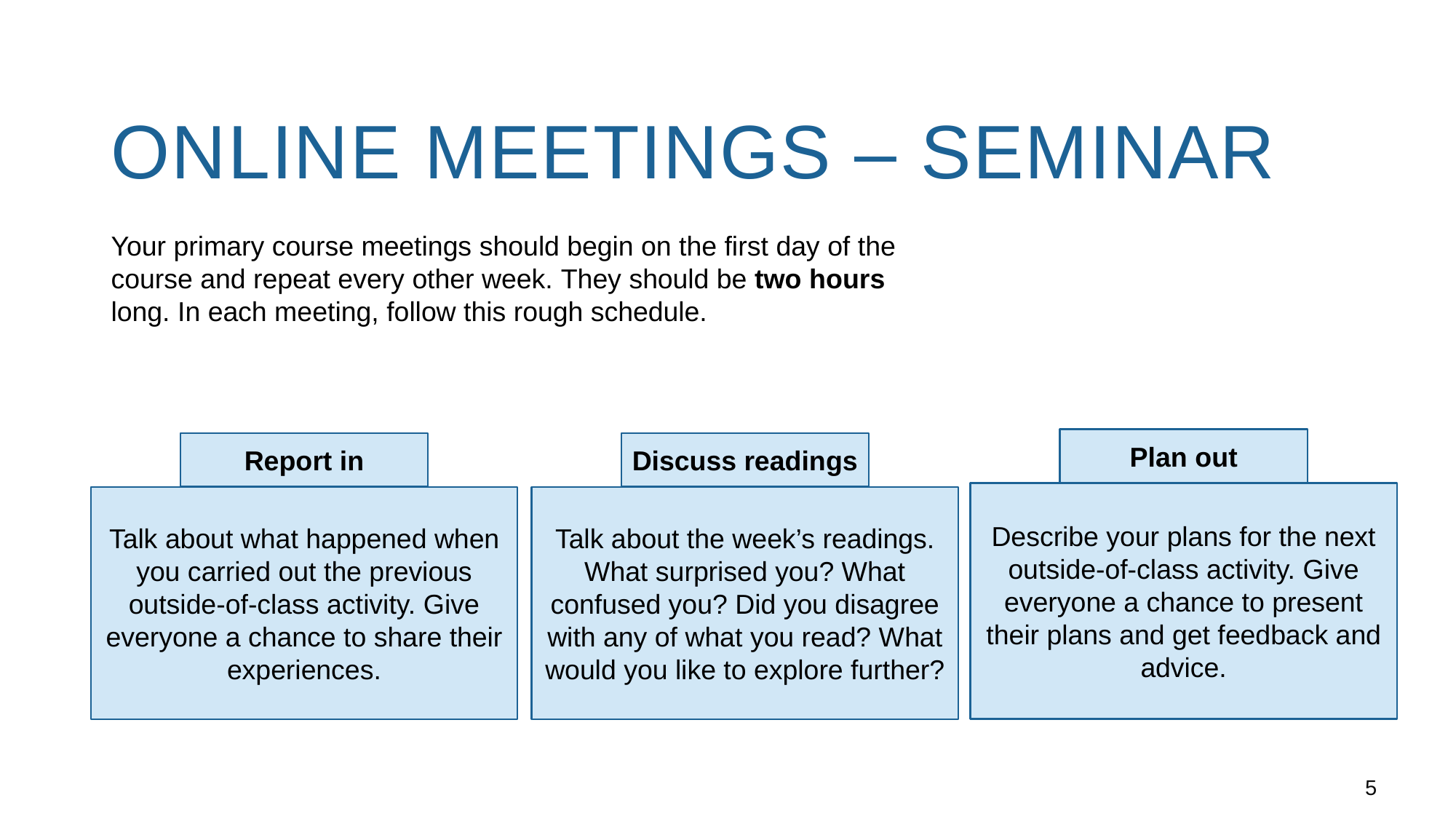

# Online meetings – Seminar
Your primary course meetings should begin on the first day of the course and repeat every other week. They should be two hours long. In each meeting, follow this rough schedule.
Plan out
Describe your plans for the next outside-of-class activity. Give everyone a chance to present their plans and get feedback and advice.
Report in
Talk about what happened when you carried out the previous outside-of-class activity. Give everyone a chance to share their experiences.
Discuss readings
Talk about the week’s readings. What surprised you? What confused you? Did you disagree with any of what you read? What would you like to explore further?
5